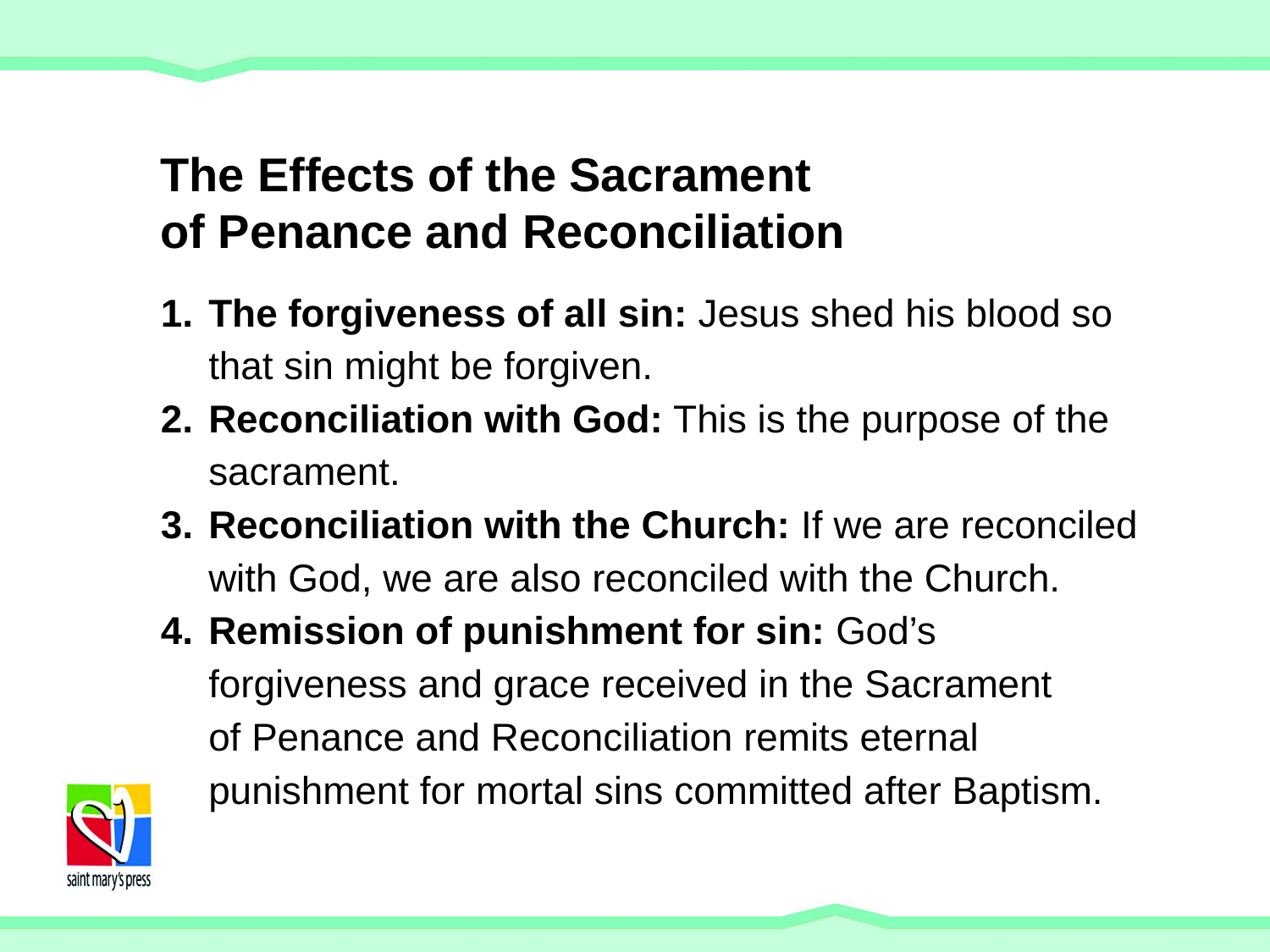

# The Effects of the Sacrament of Penance and Reconciliation
The forgiveness of all sin: Jesus shed his blood so that sin might be forgiven.
Reconciliation with God: This is the purpose of the sacrament.
Reconciliation with the Church: If we are reconciled with God, we are also reconciled with the Church.
Remission of punishment for sin: God’s forgiveness and grace received in the Sacrament
of Penance and Reconciliation remits eternal punishment for mortal sins committed after Baptism.